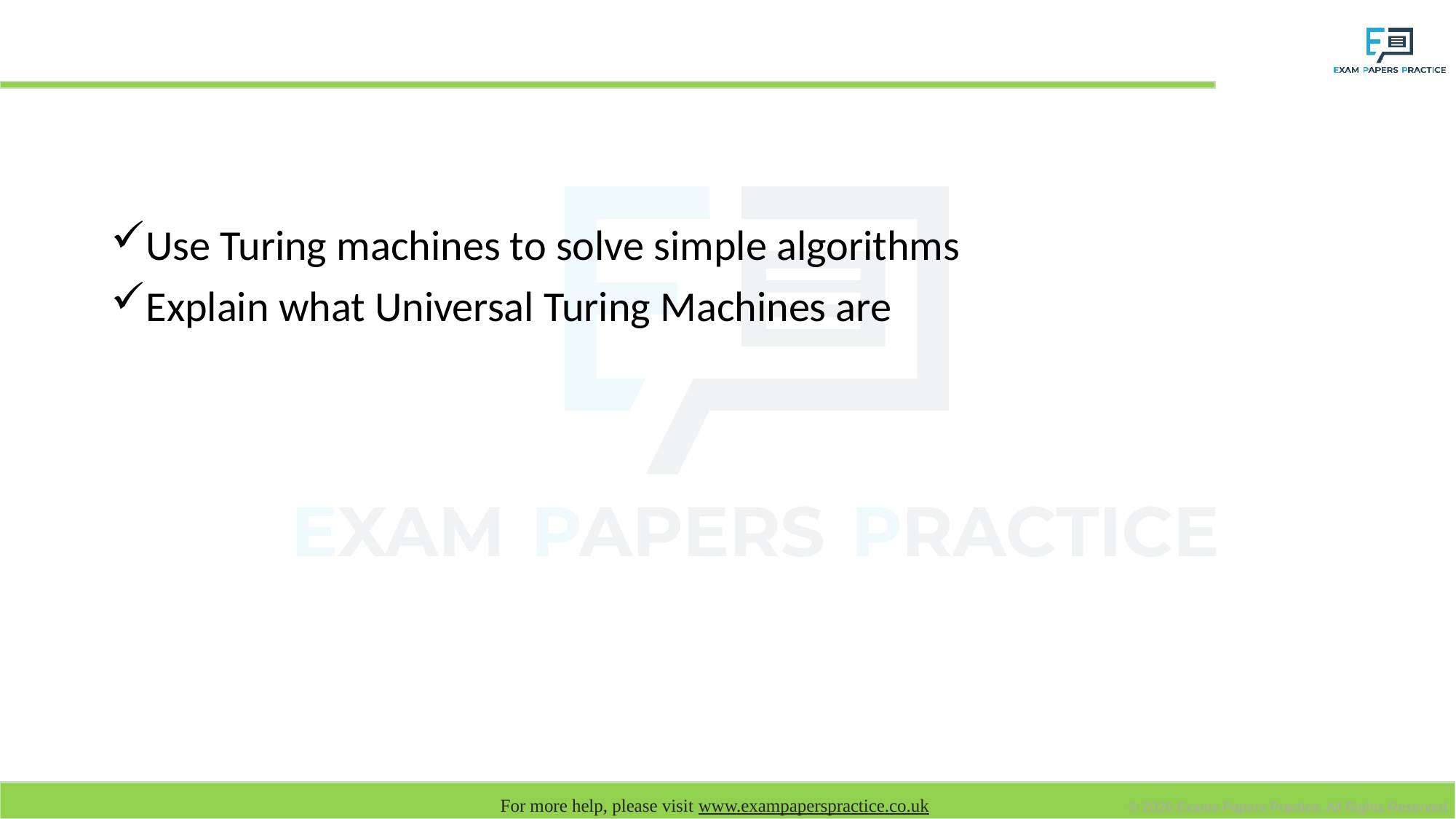

# Learning objectives
Use Turing machines to solve simple algorithms
Explain what Universal Turing Machines are